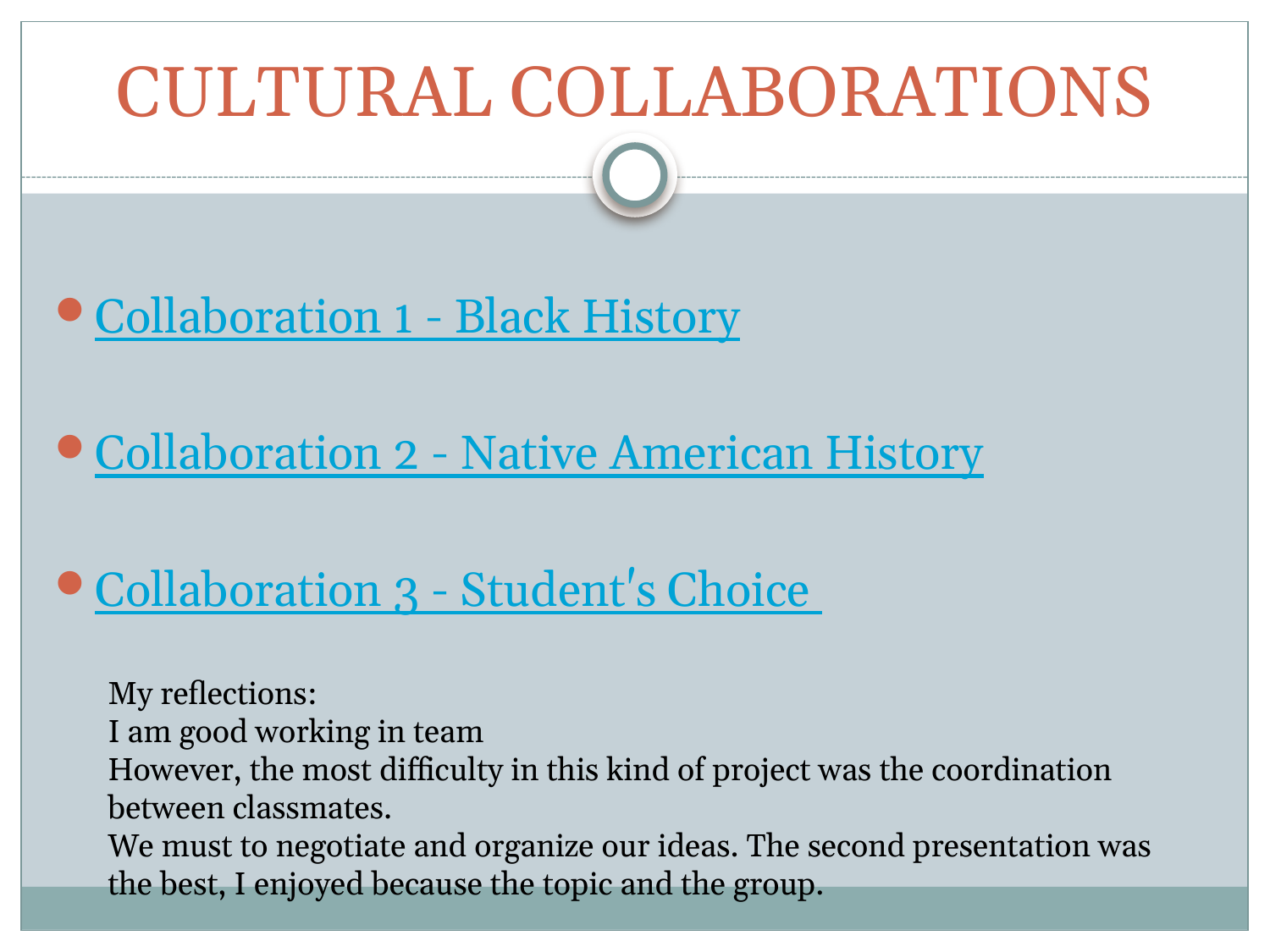

# CULTURAL COLLABORATIONS

Collaboration 1 - Black History

Collaboration 2 - Native American History

Collaboration 3 - Student's Choice
My reflections:
I am good working in team
However, the most difficulty in this kind of project was the coordination between classmates.
We must to negotiate and organize our ideas. The second presentation was the best, I enjoyed because the topic and the group.